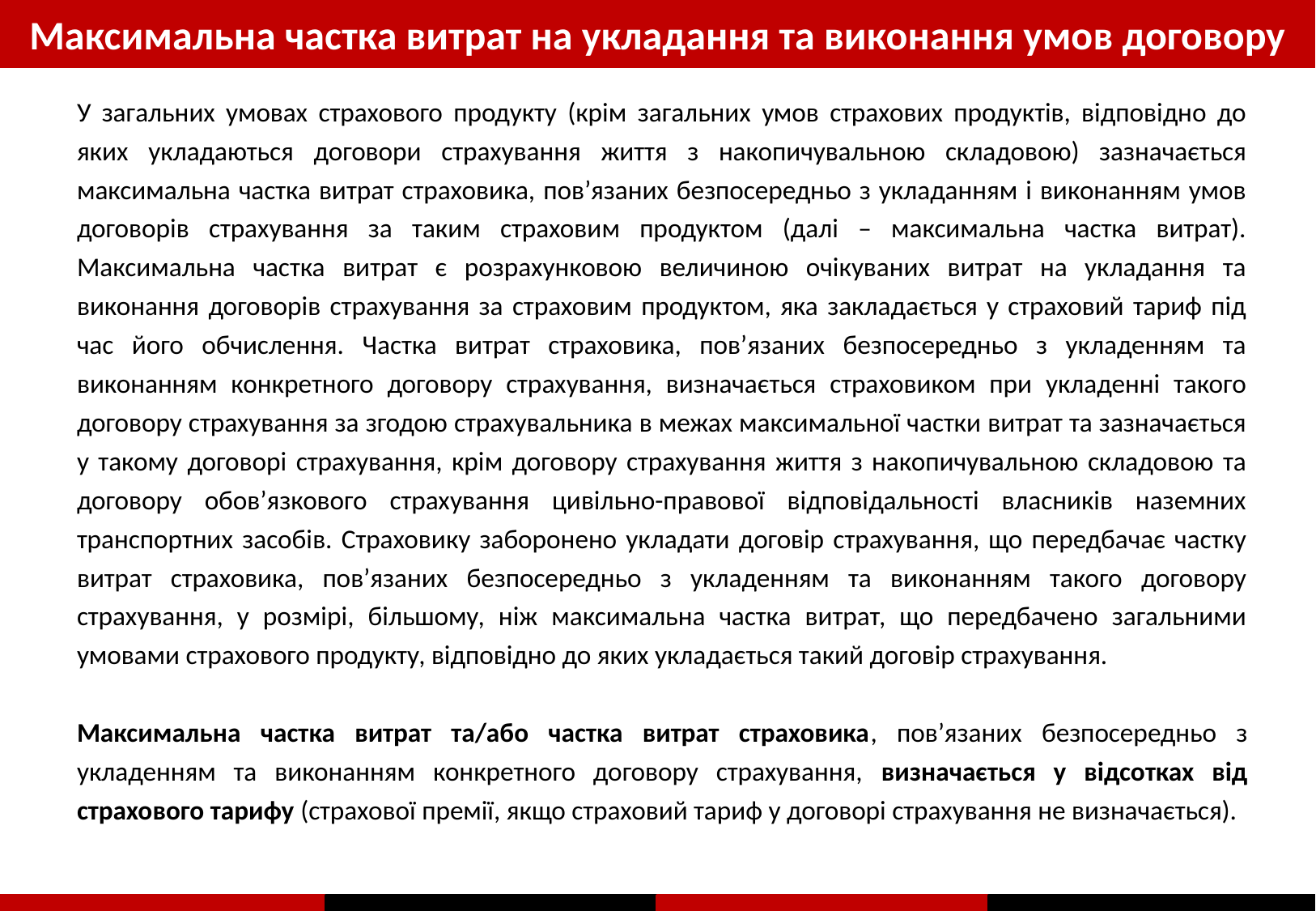

Максимальна частка витрат на укладання та виконання умов договору
У загальних умовах страхового продукту (крім загальних умов страхових продуктів, відповідно до яких укладаються договори страхування життя з накопичувальною складовою) зазначається максимальна частка витрат страховика, пов’язаних безпосередньо з укладанням і виконанням умов договорів страхування за таким страховим продуктом (далі – максимальна частка витрат). Максимальна частка витрат є розрахунковою величиною очікуваних витрат на укладання та виконання договорів страхування за страховим продуктом, яка закладається у страховий тариф під час його обчислення. Частка витрат страховика, пов’язаних безпосередньо з укладенням та виконанням конкретного договору страхування, визначається страховиком при укладенні такого договору страхування за згодою страхувальника в межах максимальної частки витрат та зазначається у такому договорі страхування, крім договору страхування життя з накопичувальною складовою та договору обов’язкового страхування цивільно-правової відповідальності власників наземних транспортних засобів. Страховику заборонено укладати договір страхування, що передбачає частку витрат страховика, пов’язаних безпосередньо з укладенням та виконанням такого договору страхування, у розмірі, більшому, ніж максимальна частка витрат, що передбачено загальними умовами страхового продукту, відповідно до яких укладається такий договір страхування.

Максимальна частка витрат та/або частка витрат страховика, пов’язаних безпосередньо з укладенням та виконанням конкретного договору страхування, визначається у відсотках від страхового тарифу (страхової премії, якщо страховий тариф у договорі страхування не визначається).